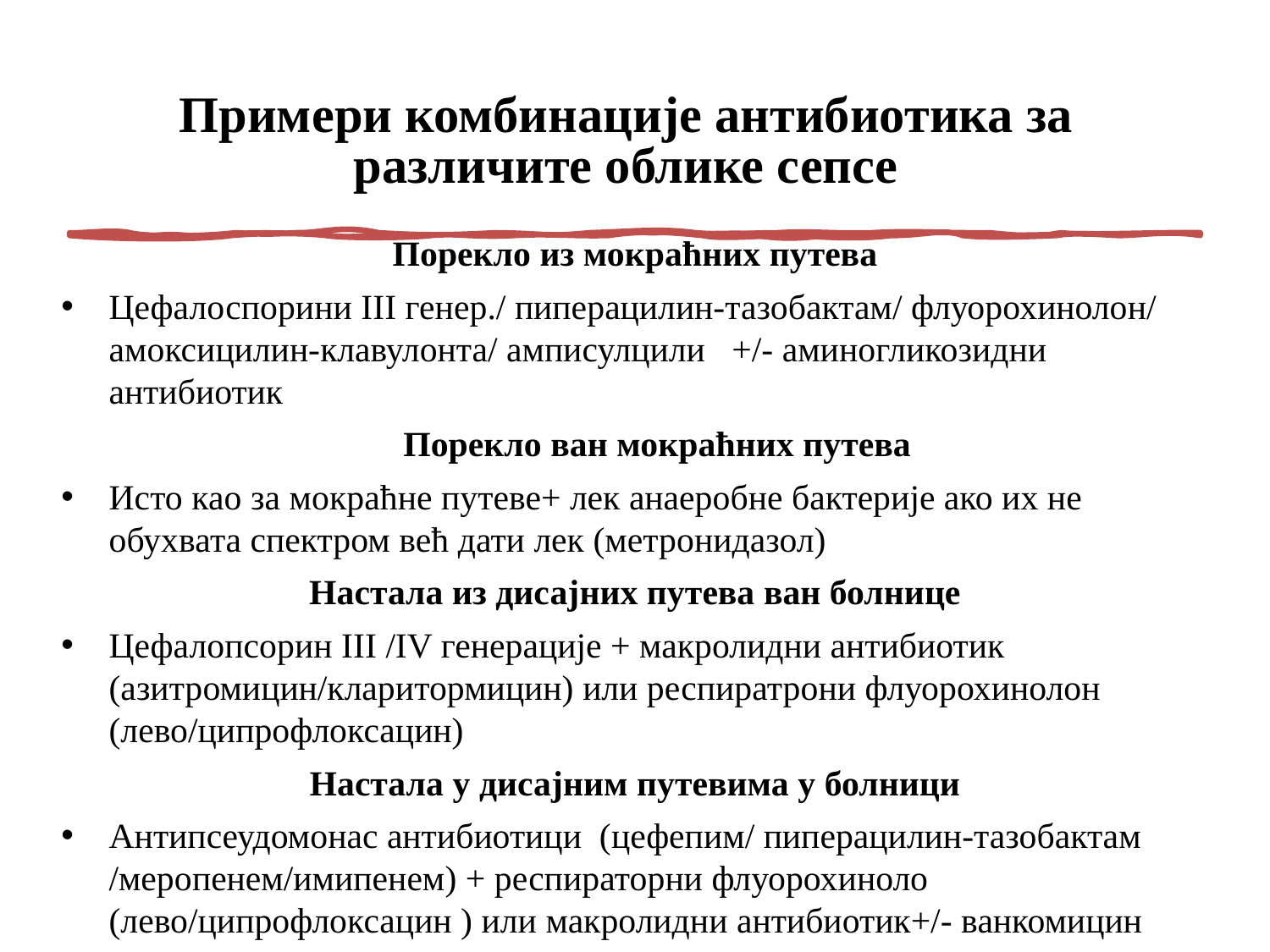

# Примери комбинације антибиотика за различите облике сепсе
Порекло из мокраћних путева
Цефалоспорини III генер./ пиперацилин-тазобактам/ флуорохинолон/ амоксицилин-клавулонта/ амписулцили   +/- аминогликозидни антибиотик
     Порекло ван мокраћних путева
Исто као за мокраћне путеве+ лек анаеробне бактерије ако их не обухвата спектром већ дати лек (метронидазол)
Настала из дисајних путева ван болнице
Цефалопсорин III /IV генерације + макролидни антибиотик (азитромицин/кларитормицин) или респиратрони флуорохинолон (лево/ципрофлоксацин)
Настала у дисајним путевима у болници
Антипсеудомонас антибиотици  (цефепим/ пиперацилин-тазобактам /меропенем/имипенем) + респираторни флуорохиноло  (лево/ципрофлоксацин ) или макролидни антибиотик+/- ванкомицин